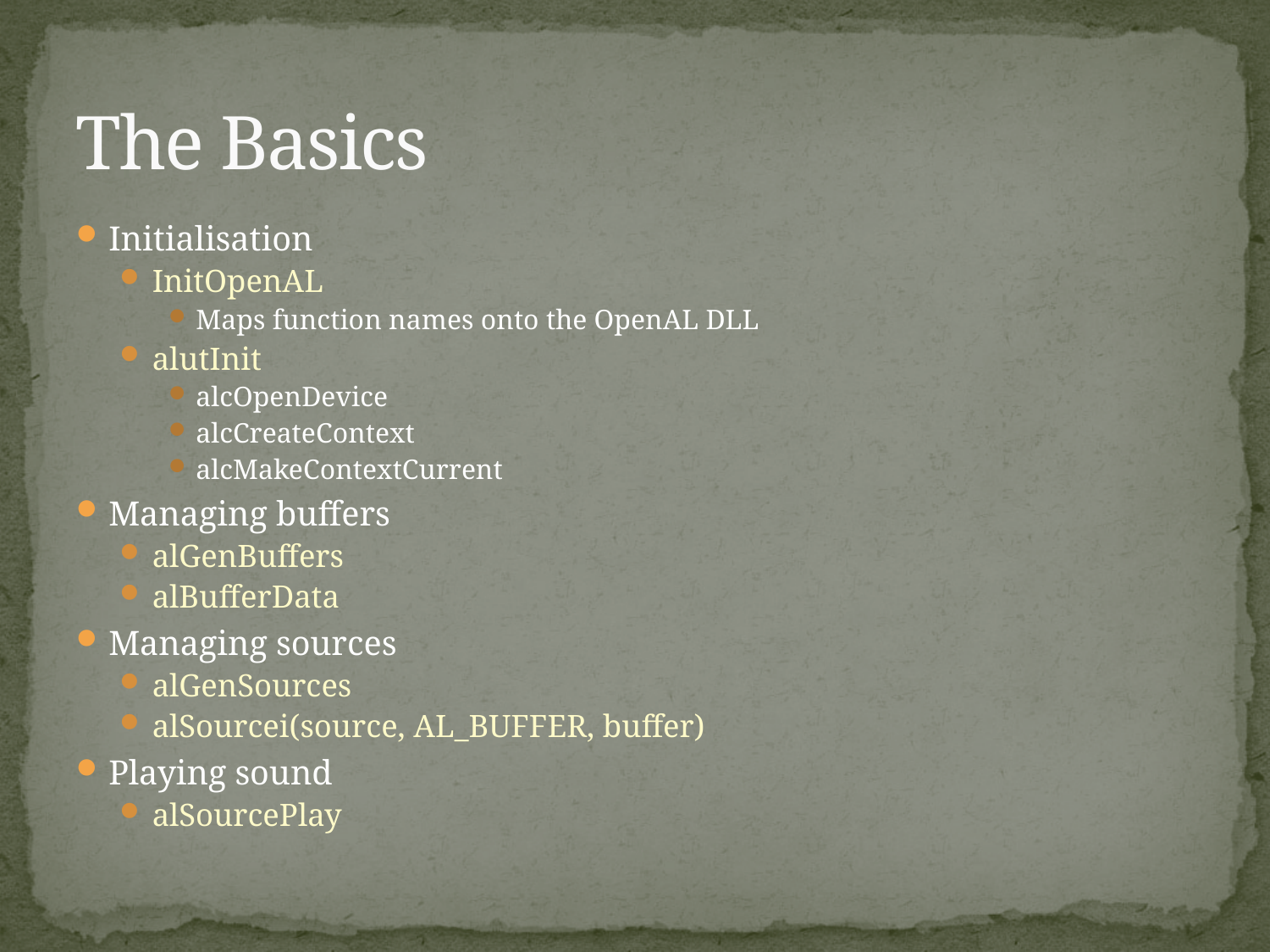

# The Basics
Initialisation
InitOpenAL
Maps function names onto the OpenAL DLL
alutInit
alcOpenDevice
alcCreateContext
alcMakeContextCurrent
Managing buffers
alGenBuffers
alBufferData
Managing sources
alGenSources
alSourcei(source, AL_BUFFER, buffer)
Playing sound
alSourcePlay